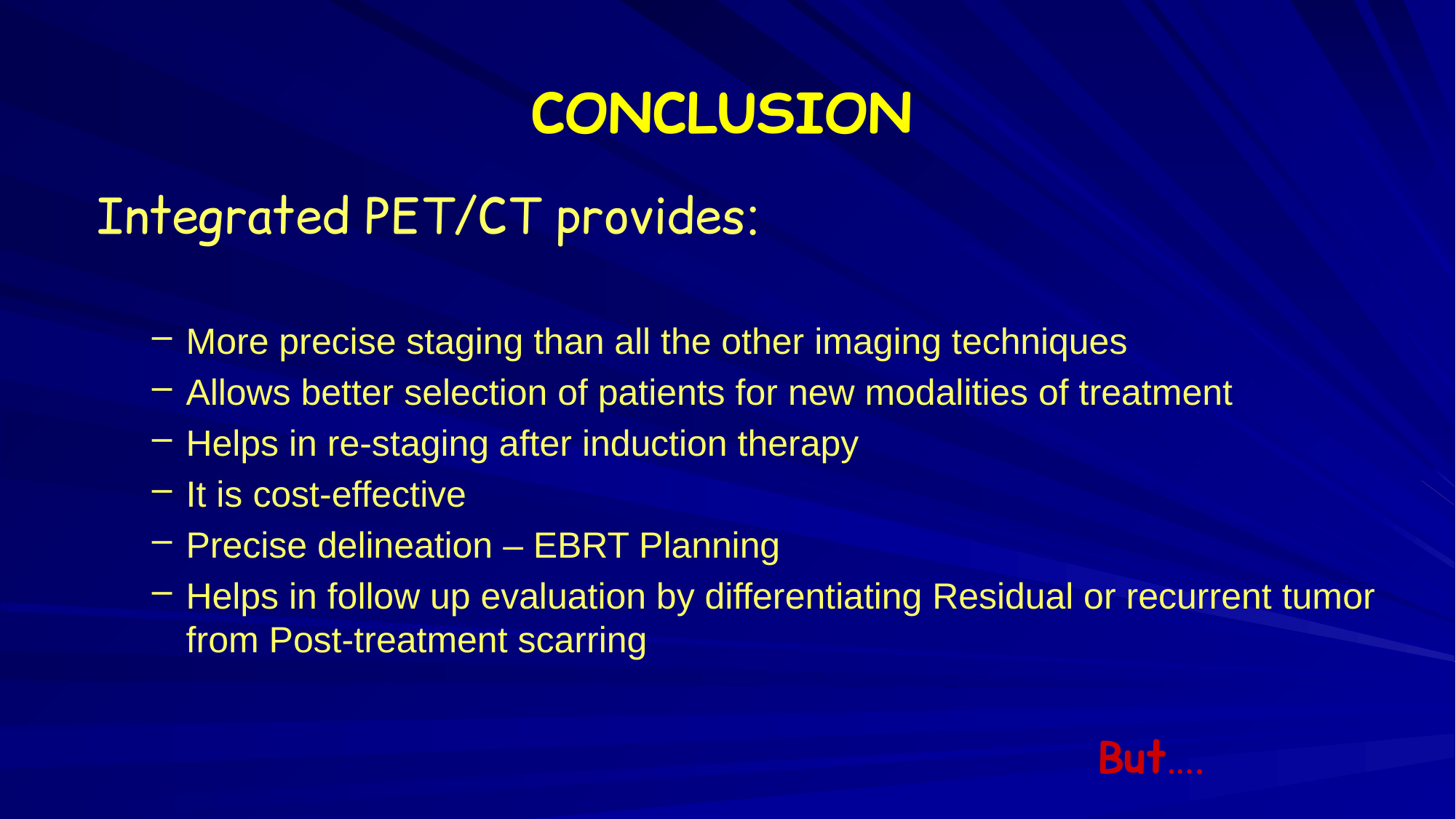

# CONCLUSION
Integrated PET/CT provides:

More precise staging than all the other imaging techniques
Allows better selection of patients for new modalities of treatment
Helps in re-staging after induction therapy
It is cost-effective
Precise delineation – EBRT Planning
Helps in follow up evaluation by differentiating Residual or recurrent tumor from Post-treatment scarring

But….